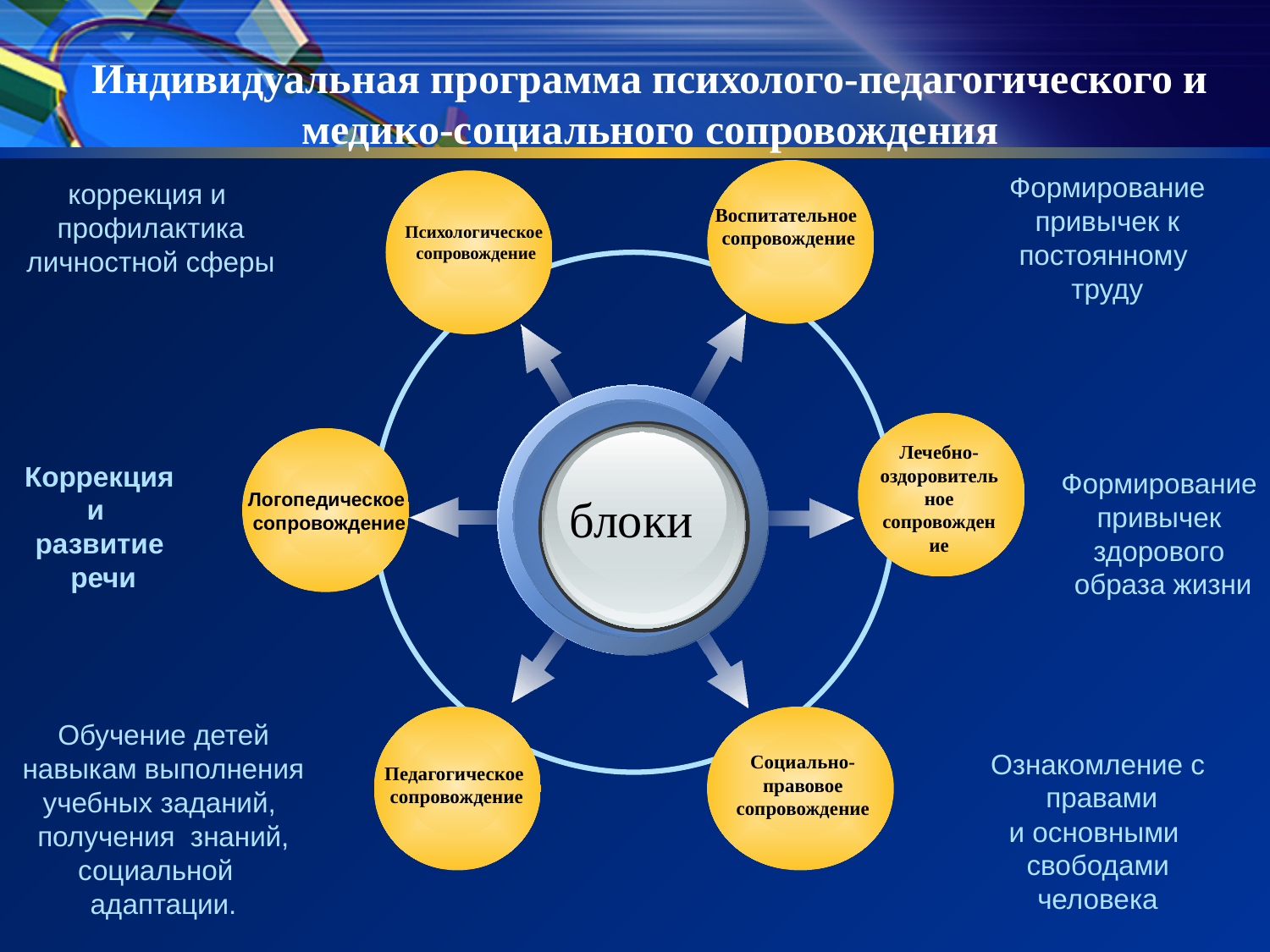

# Индивидуальная программа психолого-педагогического и медико-социального сопровождения

Воспитательное
сопровождение
Формирование
привычек к
постоянному
труду
коррекция и
профилактика
личностной сферы

Психологическое
сопровождение

Логопедическое
сопровождение
Лечебно-
оздоровительное
сопровождение
Коррекция
и
развитие
 речи
Формирование
привычек
здорового
образа жизни
блоки

Педагогическое
сопровождение

Социально-
правовое
сопровождение
Обучение детей
 навыкам выполнения
учебных заданий,
получения  знаний,
социальной
адаптации.
Ознакомление с
 правами
и основными
свободами
человека